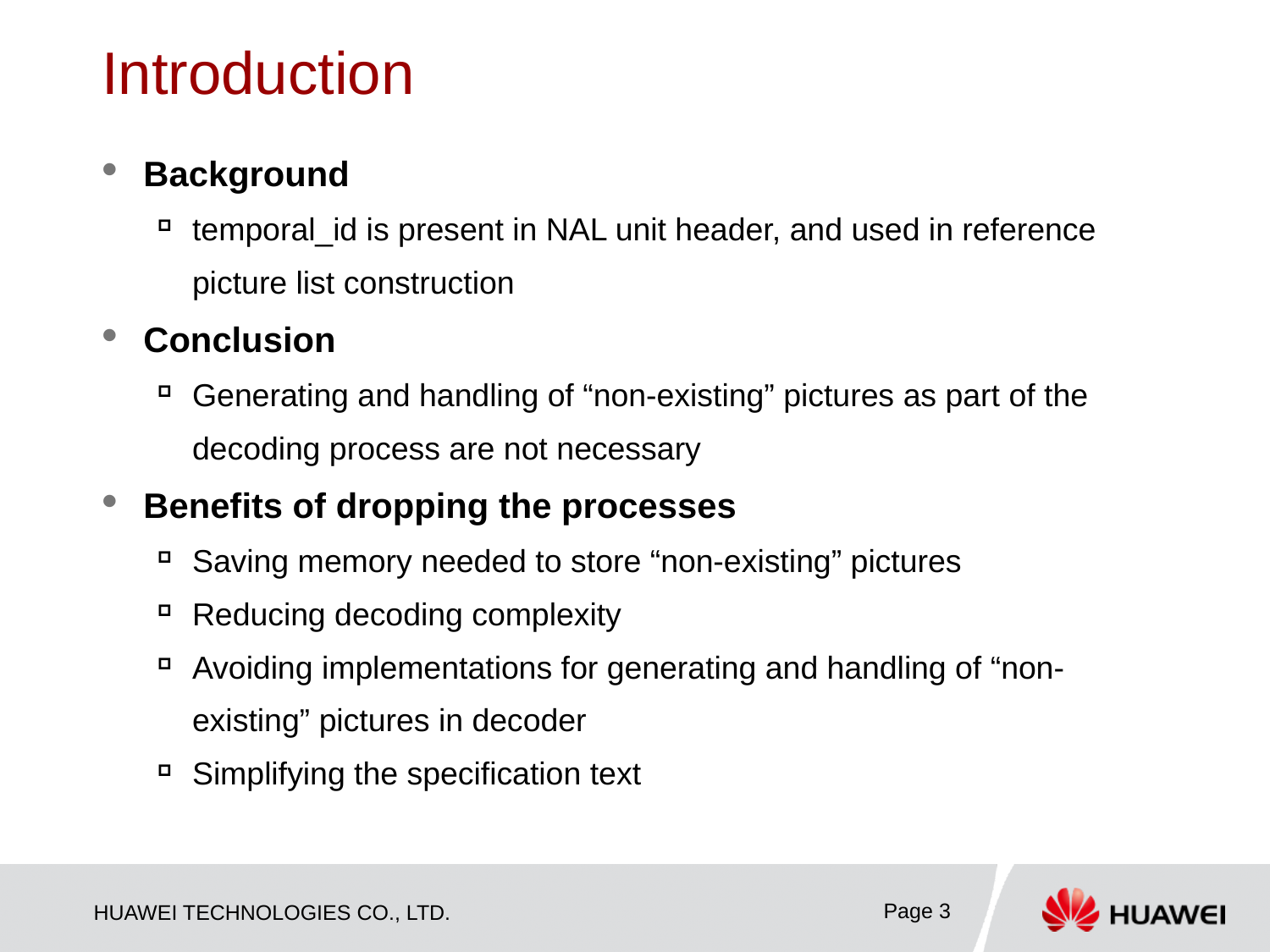

# Introduction
Background
temporal_id is present in NAL unit header, and used in reference picture list construction
Conclusion
Generating and handling of “non-existing” pictures as part of the decoding process are not necessary
Benefits of dropping the processes
Saving memory needed to store “non-existing” pictures
Reducing decoding complexity
Avoiding implementations for generating and handling of “non-existing” pictures in decoder
Simplifying the specification text
Page 3